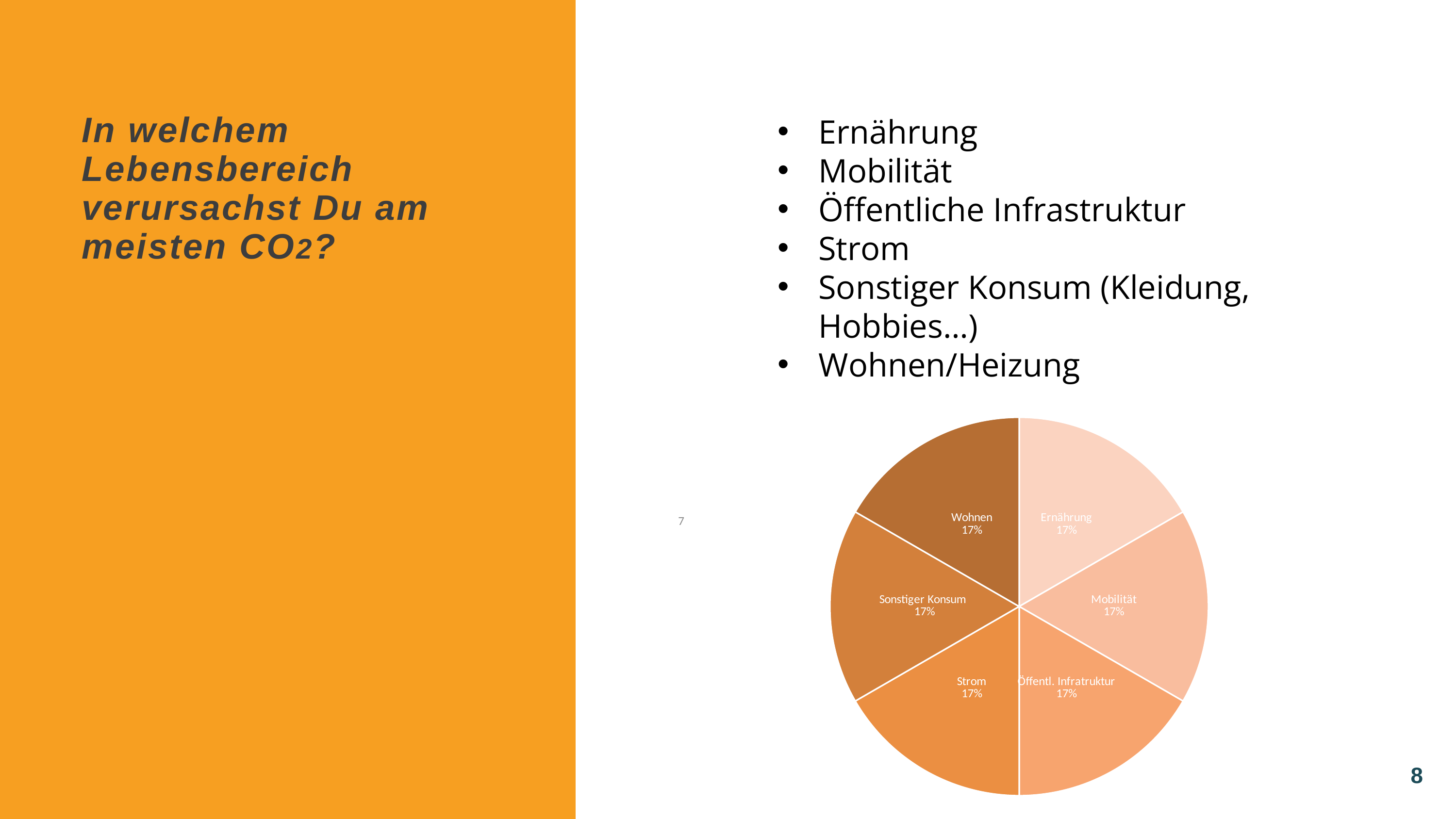

In welchem Lebensbereich verursachst Du am meisten CO2?
Ernährung
Mobilität
Öffentliche Infrastruktur
Strom
Sonstiger Konsum (Kleidung, Hobbies…)
Wohnen/Heizung

### Chart

| Category | Spalte1 |
|---|---|
| Ernährung | 20.0 |
| Mobilität | 20.0 |
| Öffentl. Infratruktur | 20.0 |
| Strom | 20.0 |
| Sonstiger Konsum  | 20.0 |
| Wohnen | 20.0 |
7
8